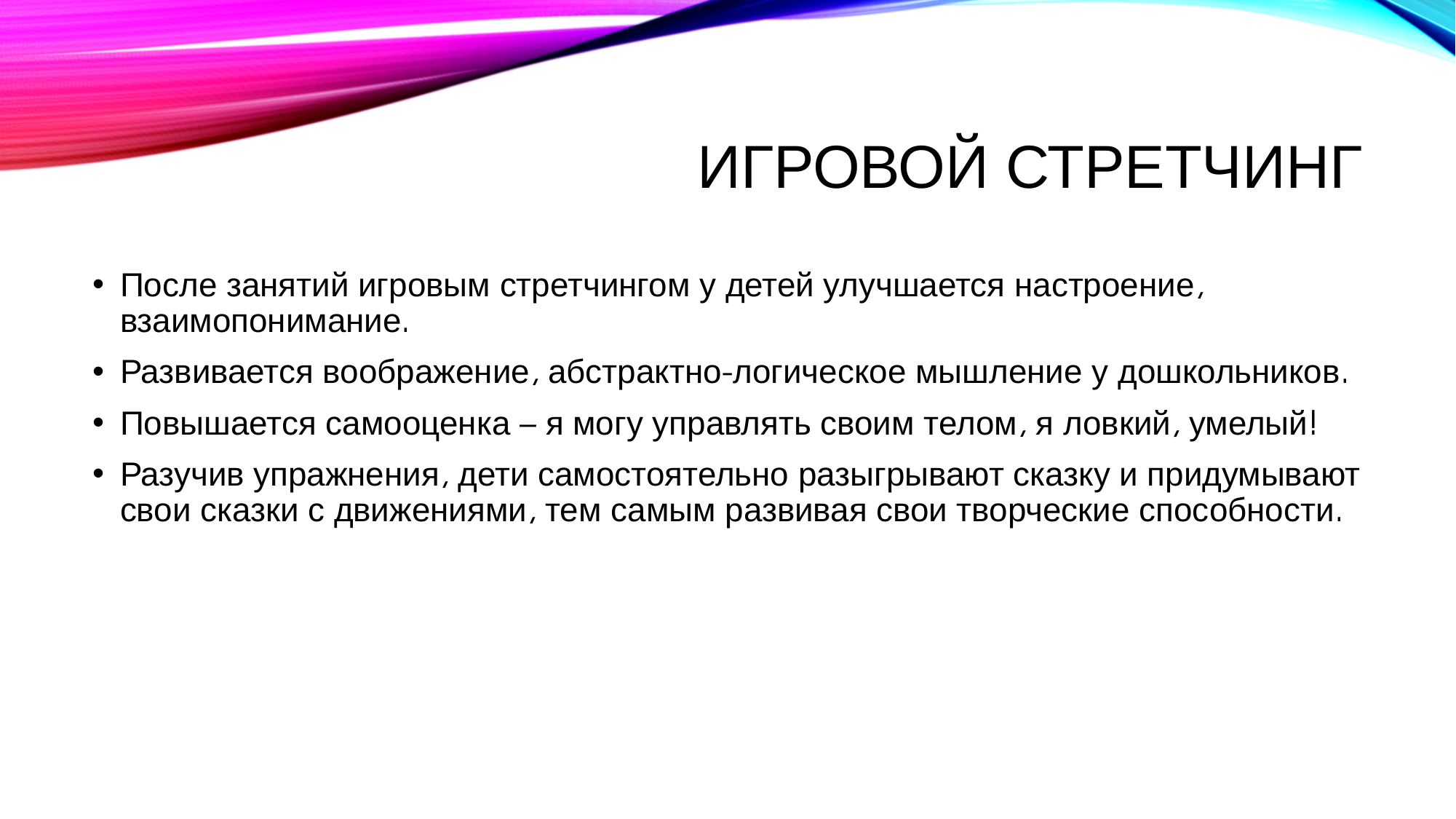

# ИГРОВОЙ СТРЕТЧИНГ
После занятий игровым стретчингом у детей улучшается настроение, взаимопонимание.
Развивается воображение, абстрактно-логическое мышление у дошкольников.
Повышается самооценка – я могу управлять своим телом, я ловкий, умелый!
Разучив упражнения, дети самостоятельно разыгрывают сказку и придумывают свои сказки с движениями, тем самым развивая свои творческие способности.